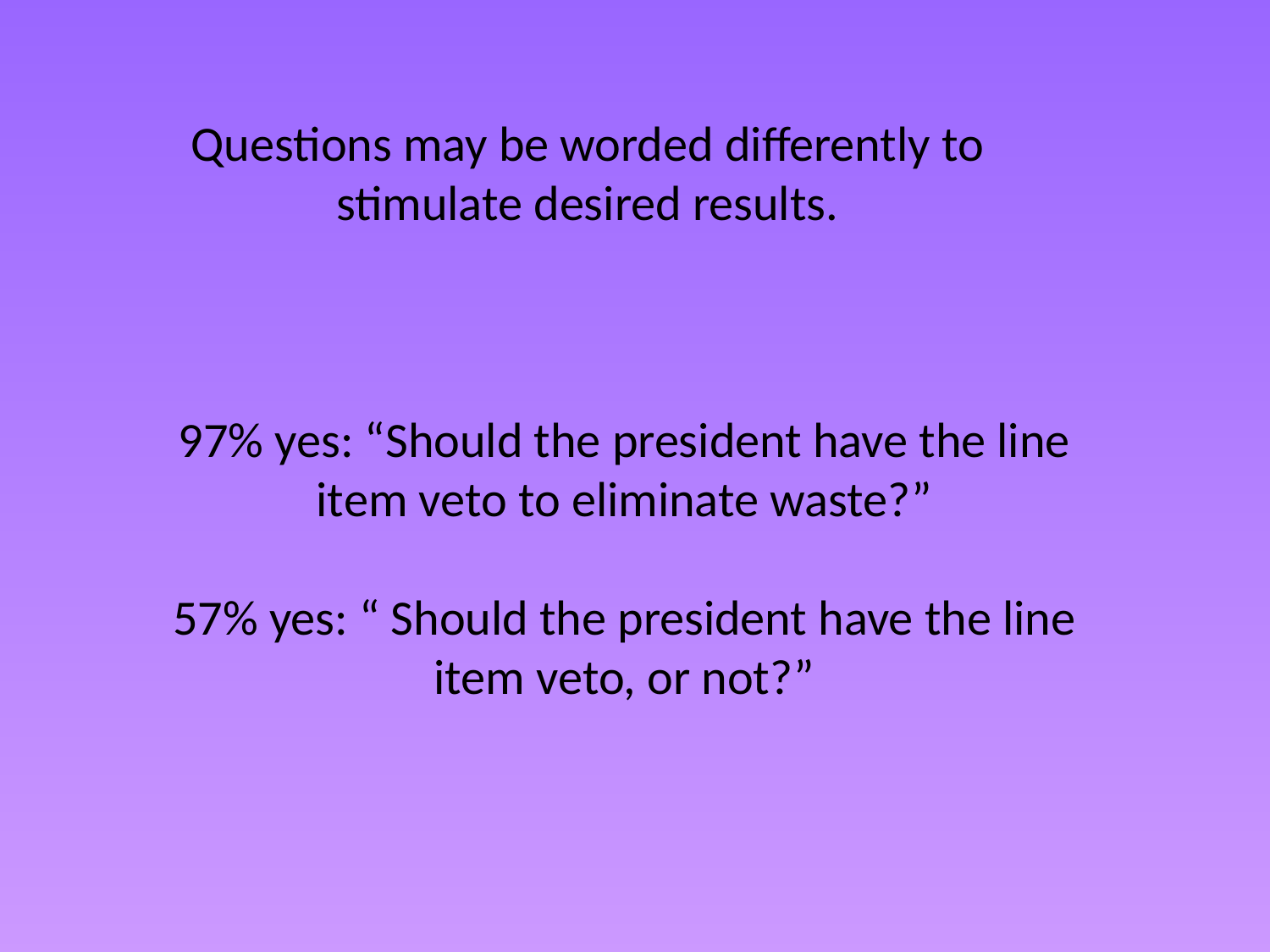

Questions may be worded differently to stimulate desired results.

97% yes: “Should the president have the line item veto to eliminate waste?”

57% yes: “ Should the president have the line item veto, or not?”